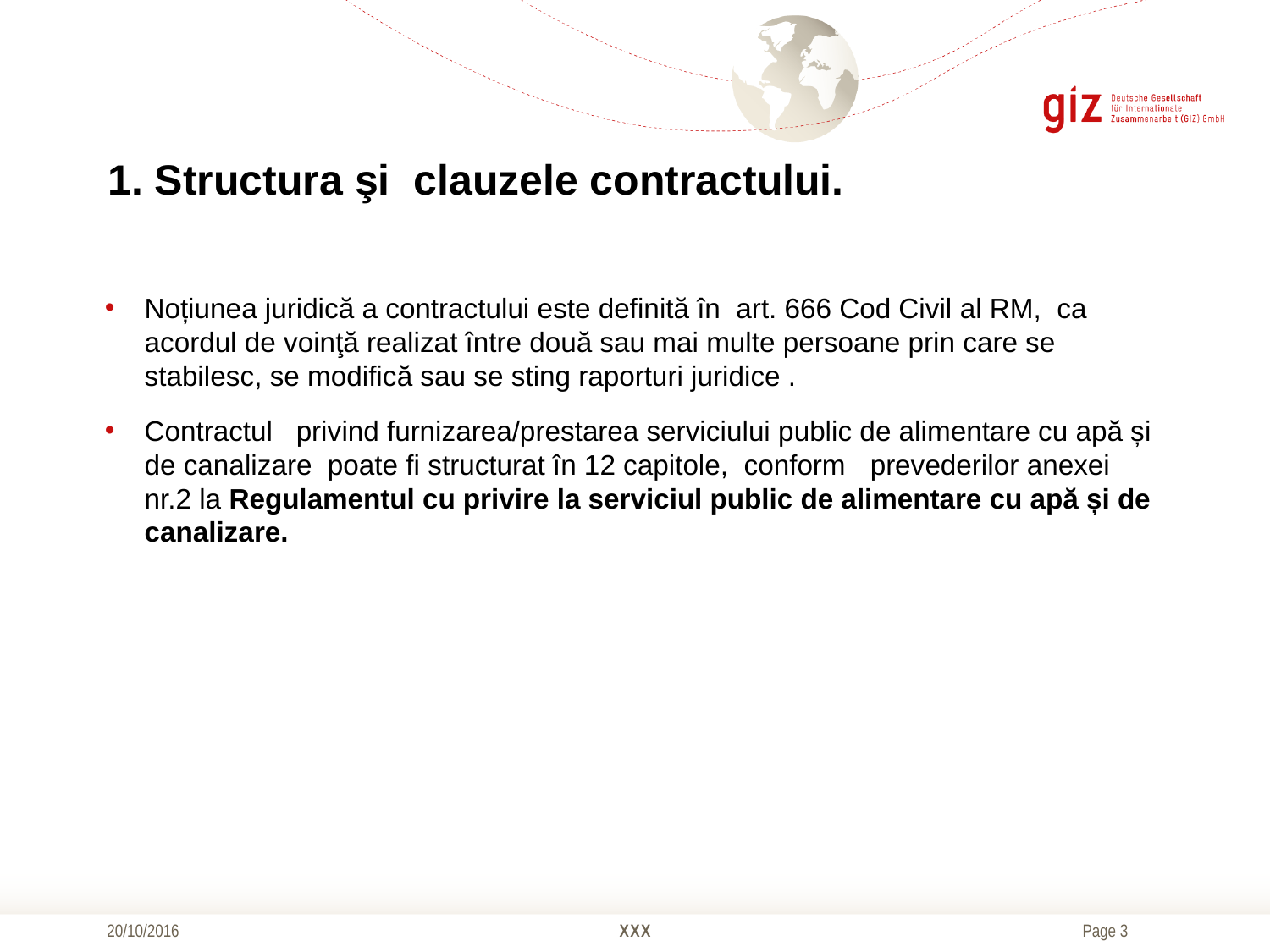

# 1. Structura şi  clauzele contractului.
Noțiunea juridică a contractului este definită în  art. 666 Cod Civil al RM,  ca acordul de voinţă realizat între două sau mai multe persoane prin care se stabilesc, se modifică sau se sting raporturi juridice .
Contractul   privind furnizarea/prestarea serviciului public de alimentare cu apă și de canalizare  poate fi structurat în 12 capitole,  conform   prevederilor anexei nr.2 la Regulamentul cu privire la serviciul public de alimentare cu apă și de canalizare.

20/10/2016
XXX